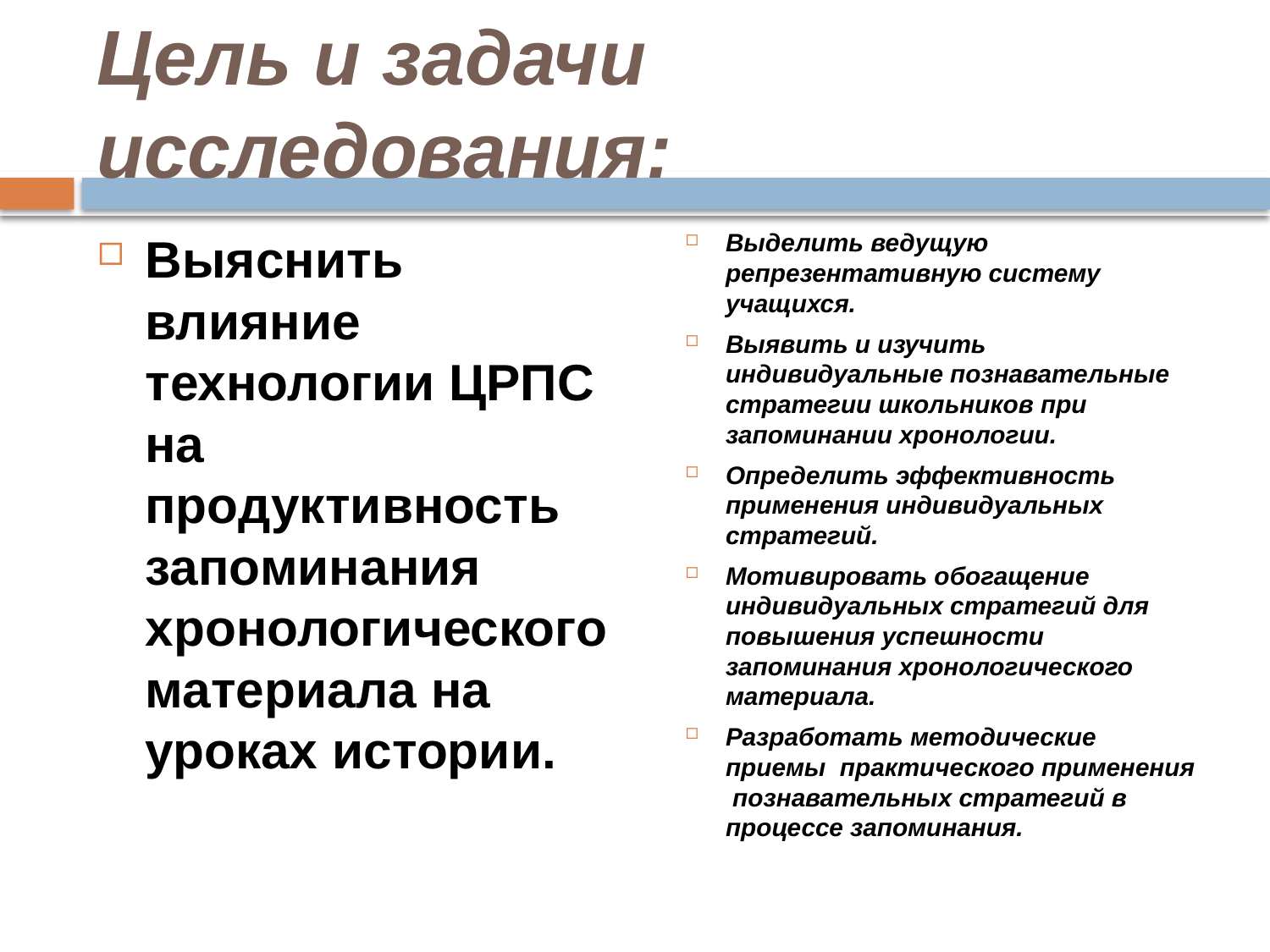

# Цель и задачи исследования:
Выяснить влияние технологии ЦРПС на продуктивность запоминания хронологического материала на уроках истории.
Выделить ведущую репрезентативную систему учащихся.
Выявить и изучить индивидуальные познавательные стратегии школьников при запоминании хронологии.
Определить эффективность применения индивидуальных стратегий.
Мотивировать обогащение индивидуальных стратегий для повышения успешности запоминания хронологического материала.
Разработать методические приемы  практического применения  познавательных стратегий в процессе запоминания.